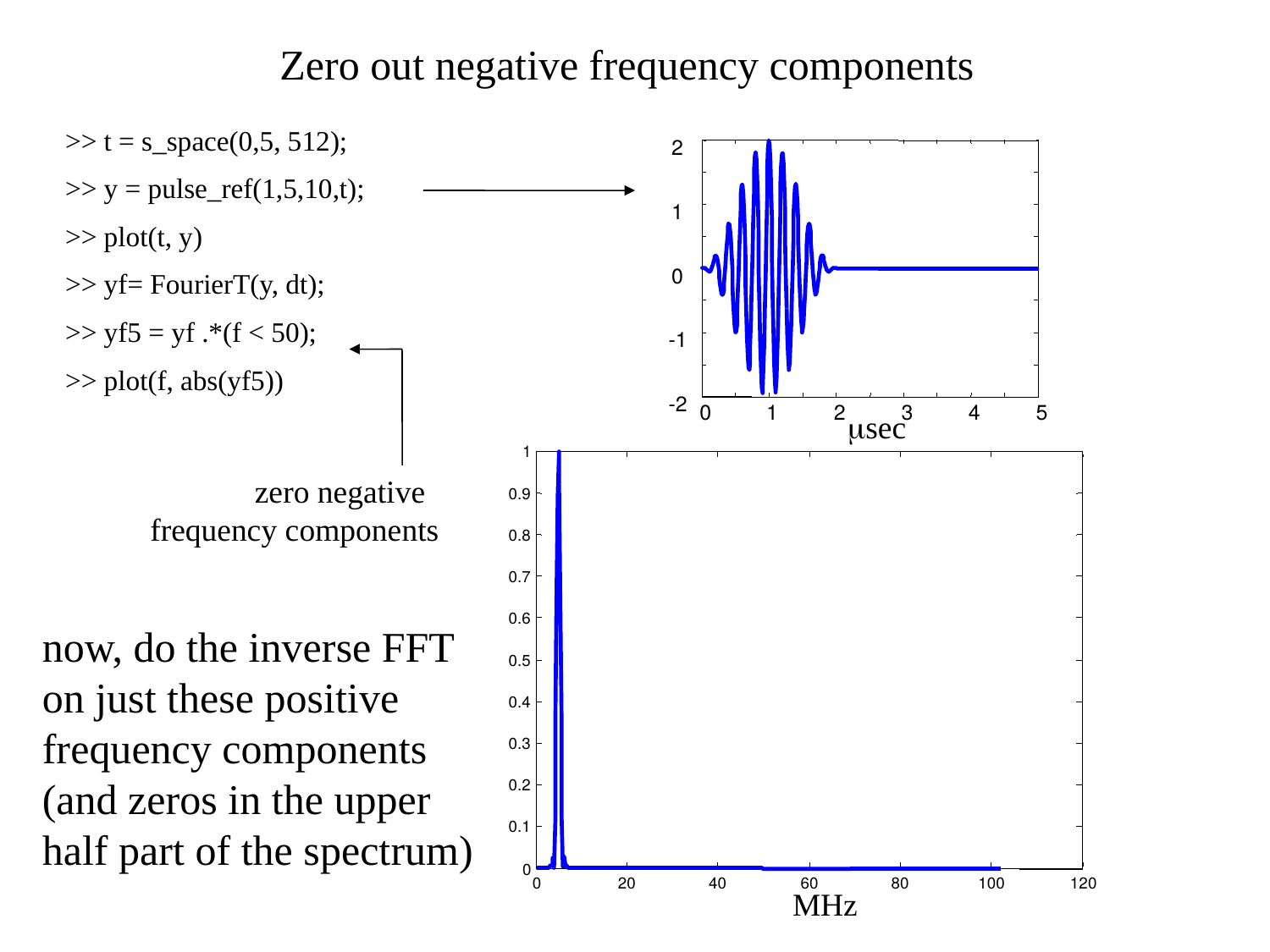

Zero out negative frequency components
>> t = s_space(0,5, 512);
>> y = pulse_ref(1,5,10,t);
>> plot(t, y)
>> yf= FourierT(y, dt);
>> yf5 = yf .*(f < 50);
>> plot(f, abs(yf5))
2

1

0

-1

-2

0
1
2
3
4
5

μsec
1

             zero negative
frequency components
0.9

0.8

0.7

0.6
now, do the inverse FFT
on just these positive
frequency components
(and zeros in the upper
half part of the spectrum)

0.5

0.4

0.3

0.2

0.1

0

0
20
40
60
80
100
120
MHz